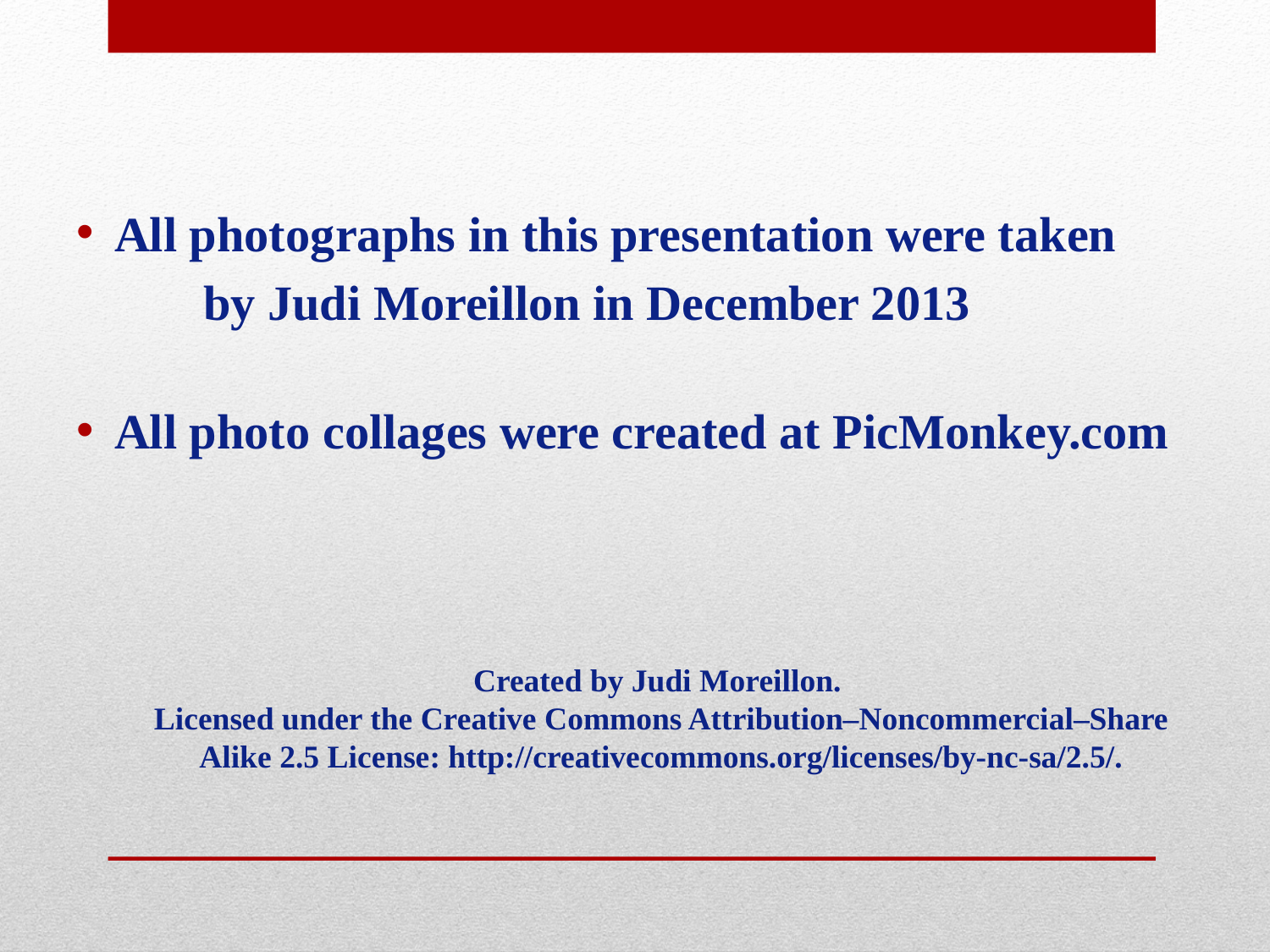

All photographs in this presentation were taken
	by Judi Moreillon in December 2013
All photo collages were created at PicMonkey.com

# Created by Judi Moreillon. Licensed under the Creative Commons Attribution–Noncommercial–Share Alike 2.5 License: http://creativecommons.org/licenses/by-nc-sa/2.5/.